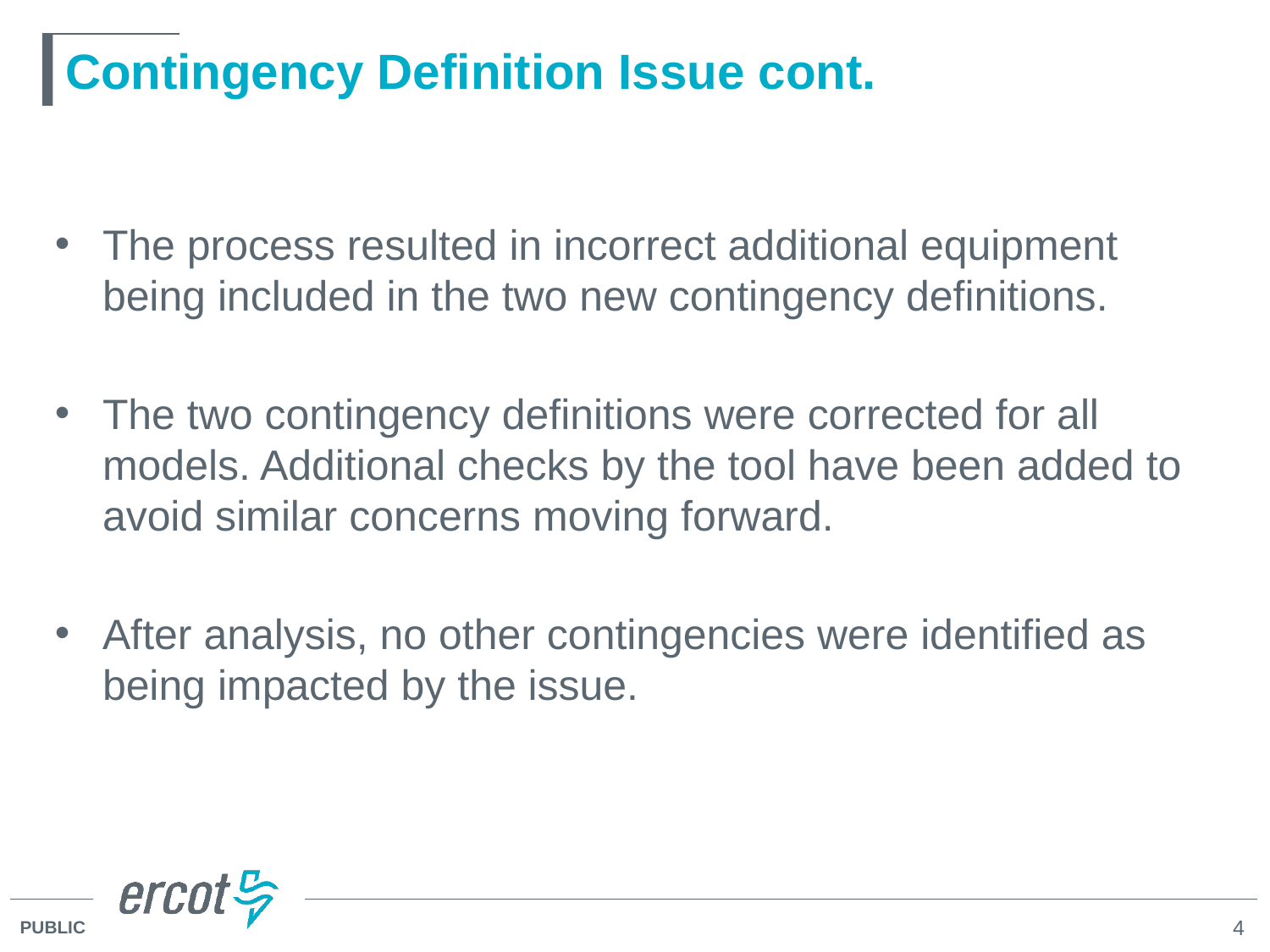

# Contingency Definition Issue cont.
The process resulted in incorrect additional equipment being included in the two new contingency definitions.

The two contingency definitions were corrected for all models. Additional checks by the tool have been added to avoid similar concerns moving forward.

After analysis, no other contingencies were identified as being impacted by the issue.